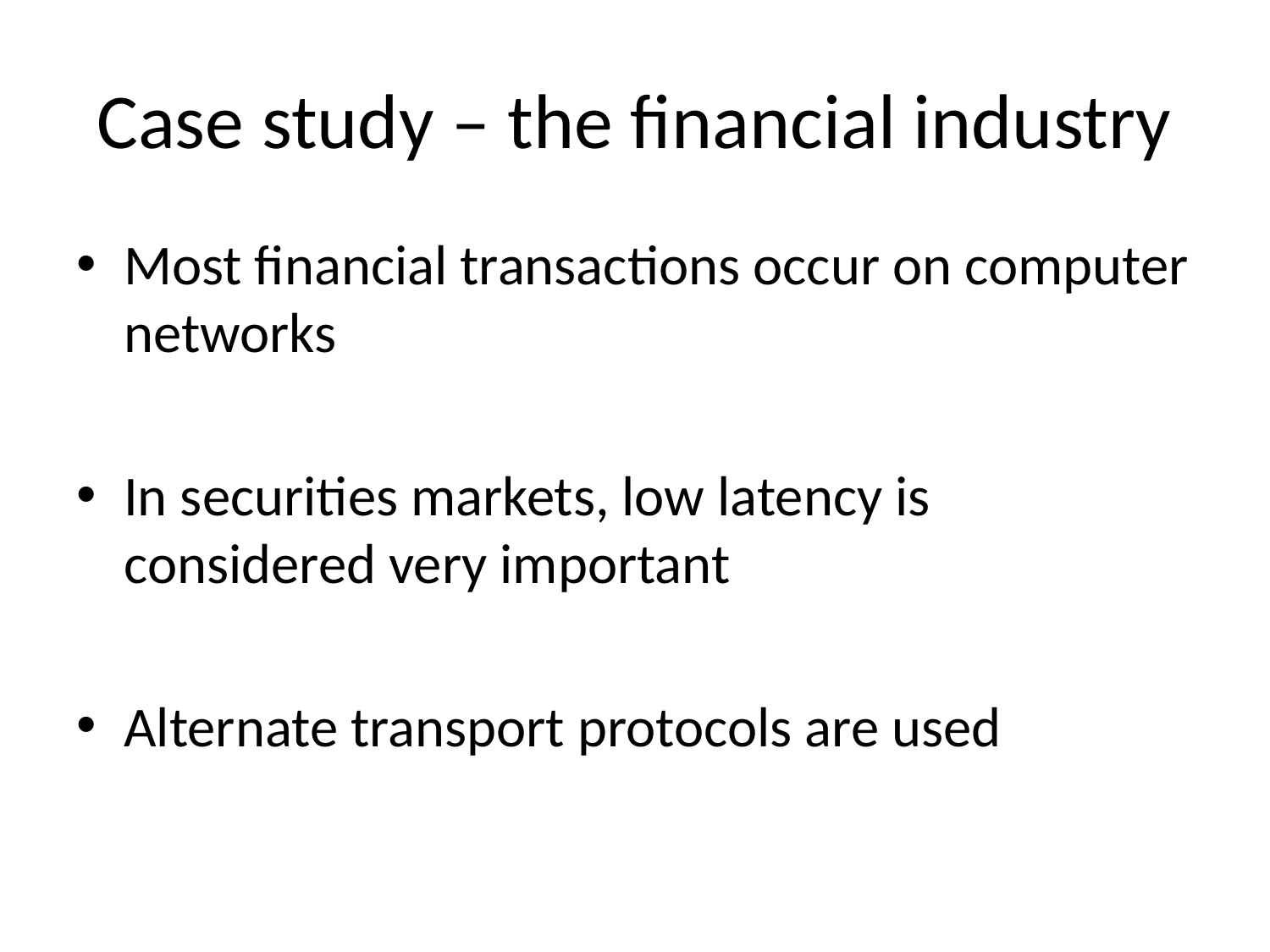

# Case study – the financial industry
Most financial transactions occur on computer networks

In securities markets, low latency is considered very important

Alternate transport protocols are used